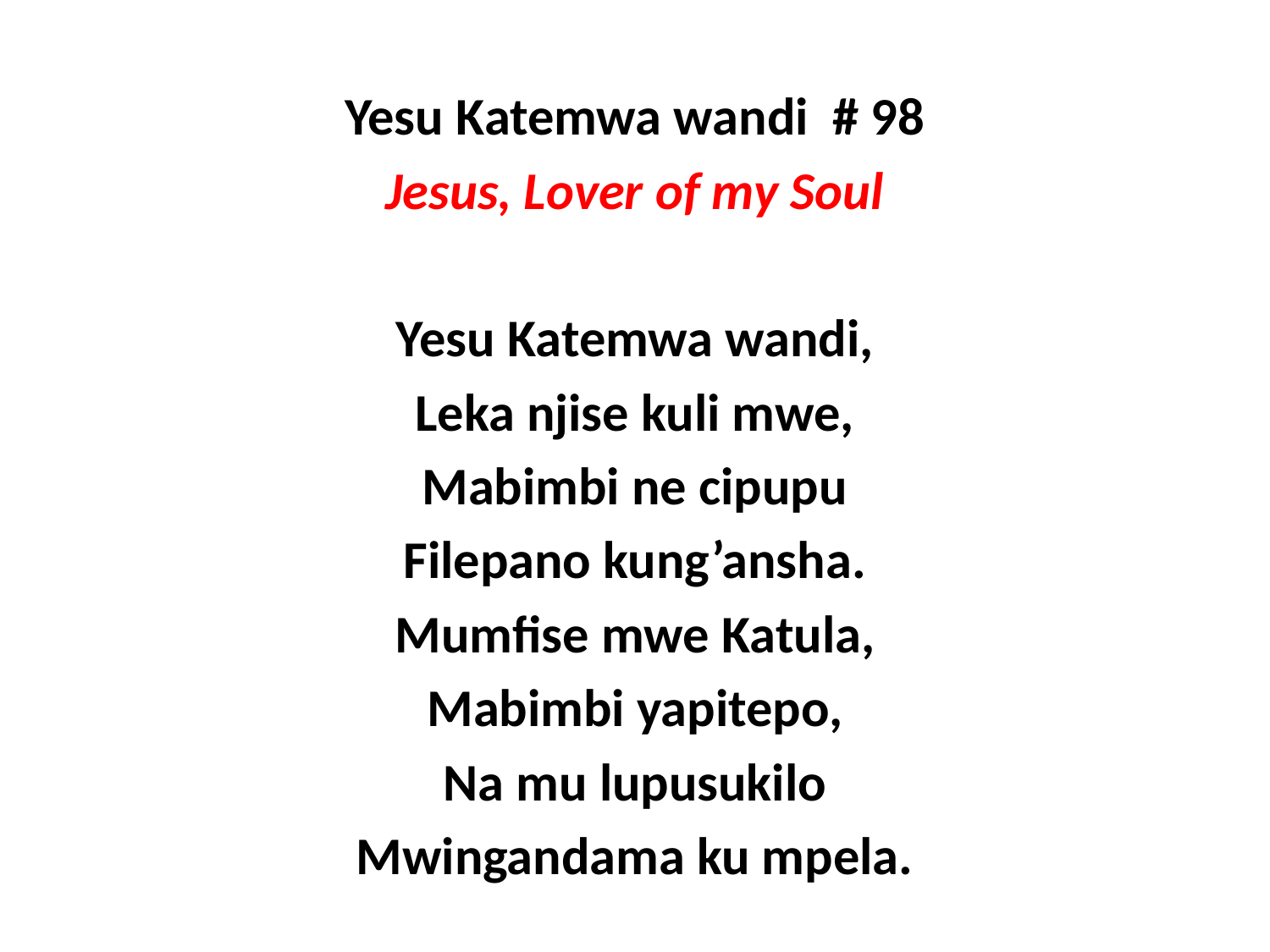

Yesu Katemwa wandi  # 98
Jesus, Lover of my Soul

Yesu Katemwa wandi,
Leka njise kuli mwe,
Mabimbi ne cipupu
Filepano kung’ansha.
Mumfise mwe Katula,
Mabimbi yapitepo,
Na mu lupusukilo
Mwingandama ku mpela.